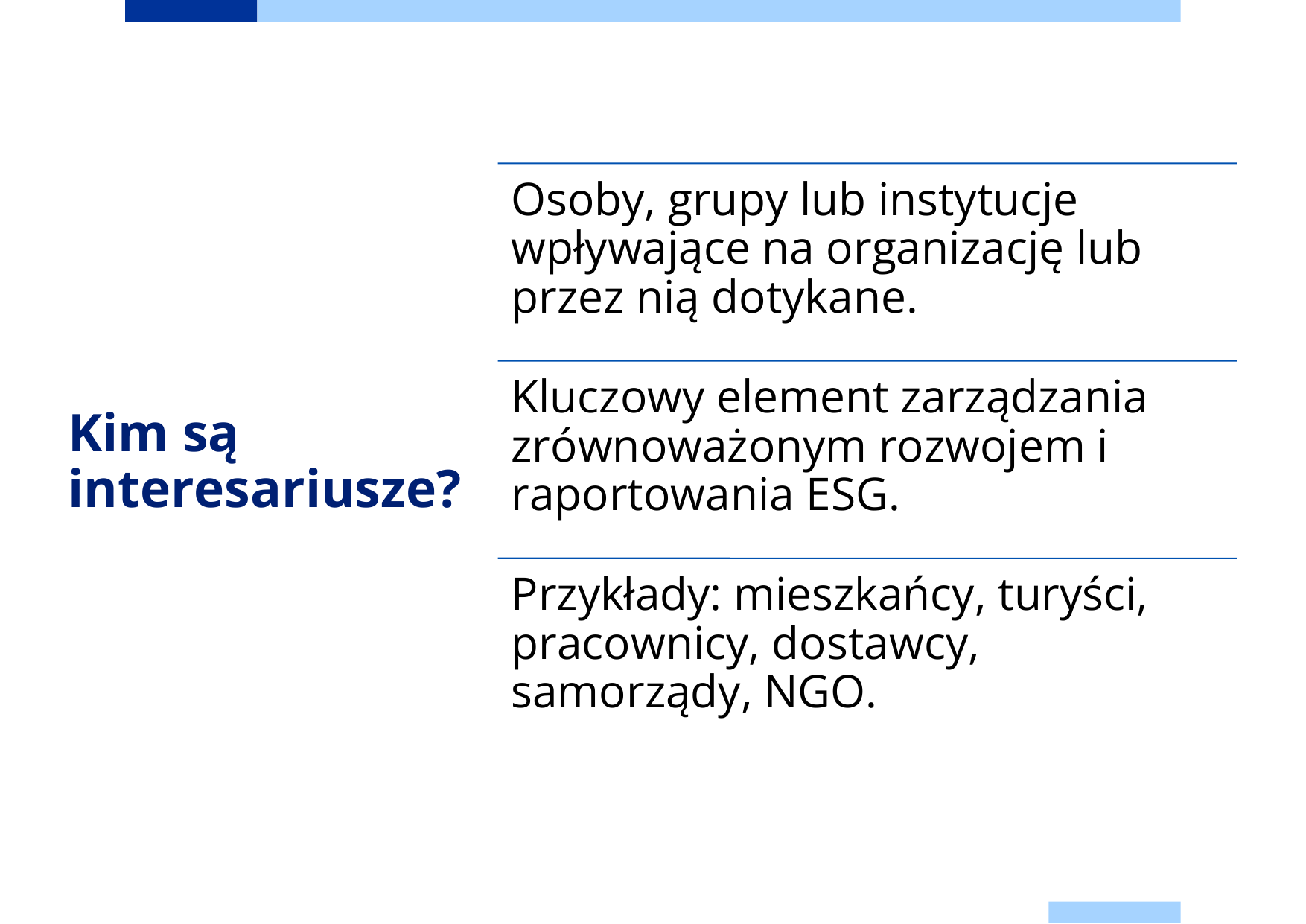

Osoby, grupy lub instytucje wpływające na organizację lub przez nią dotykane.
Kluczowy element zarządzania zrównoważonym rozwojem i raportowania ESG.
Przykłady: mieszkańcy, turyści, pracownicy, dostawcy, samorządy, NGO.
# Kim są interesariusze?